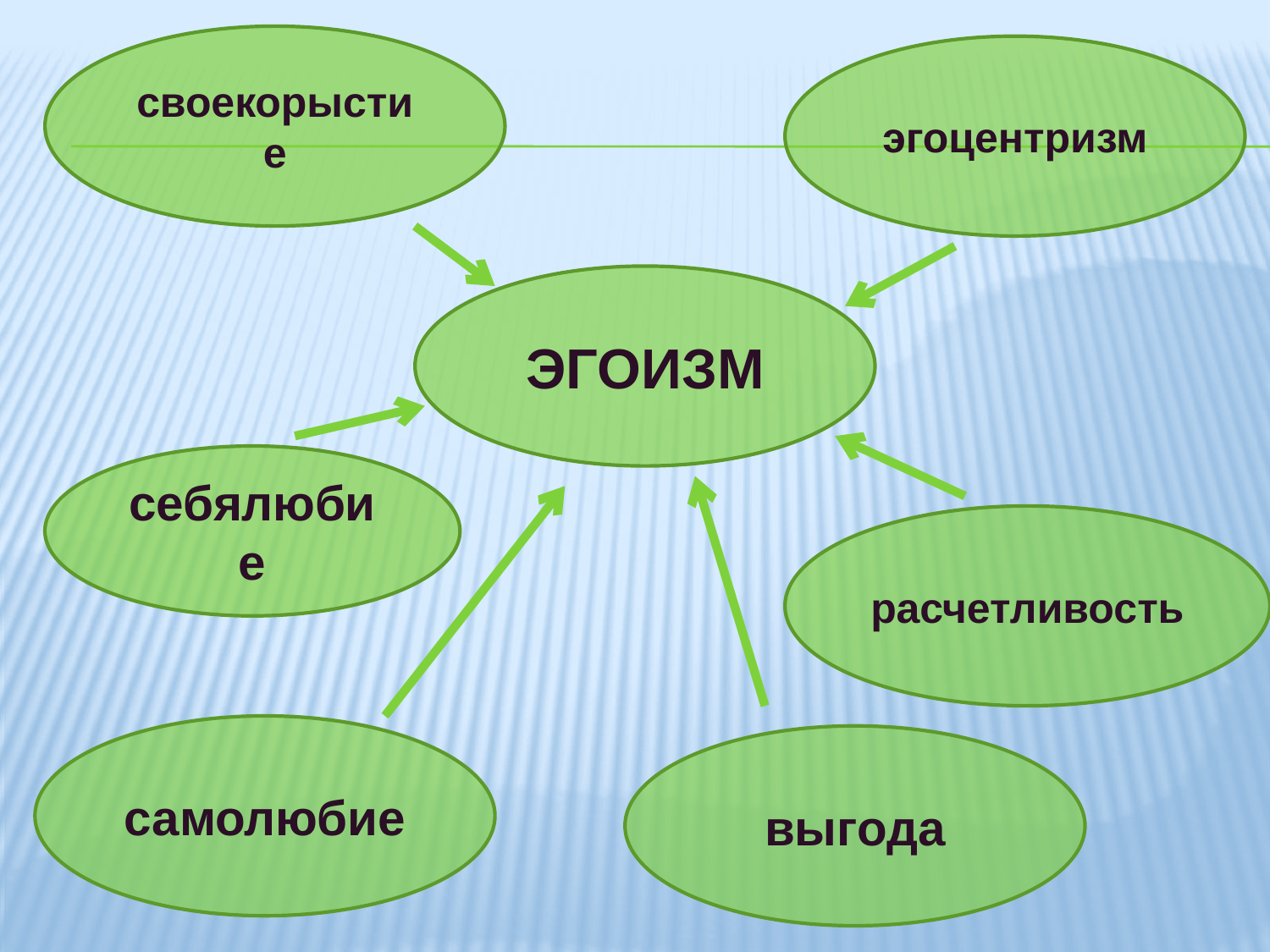

своекорыстие
эгоцентризм
ЭГОИЗМ
себялюбие
расчетливость
самолюбие
выгода